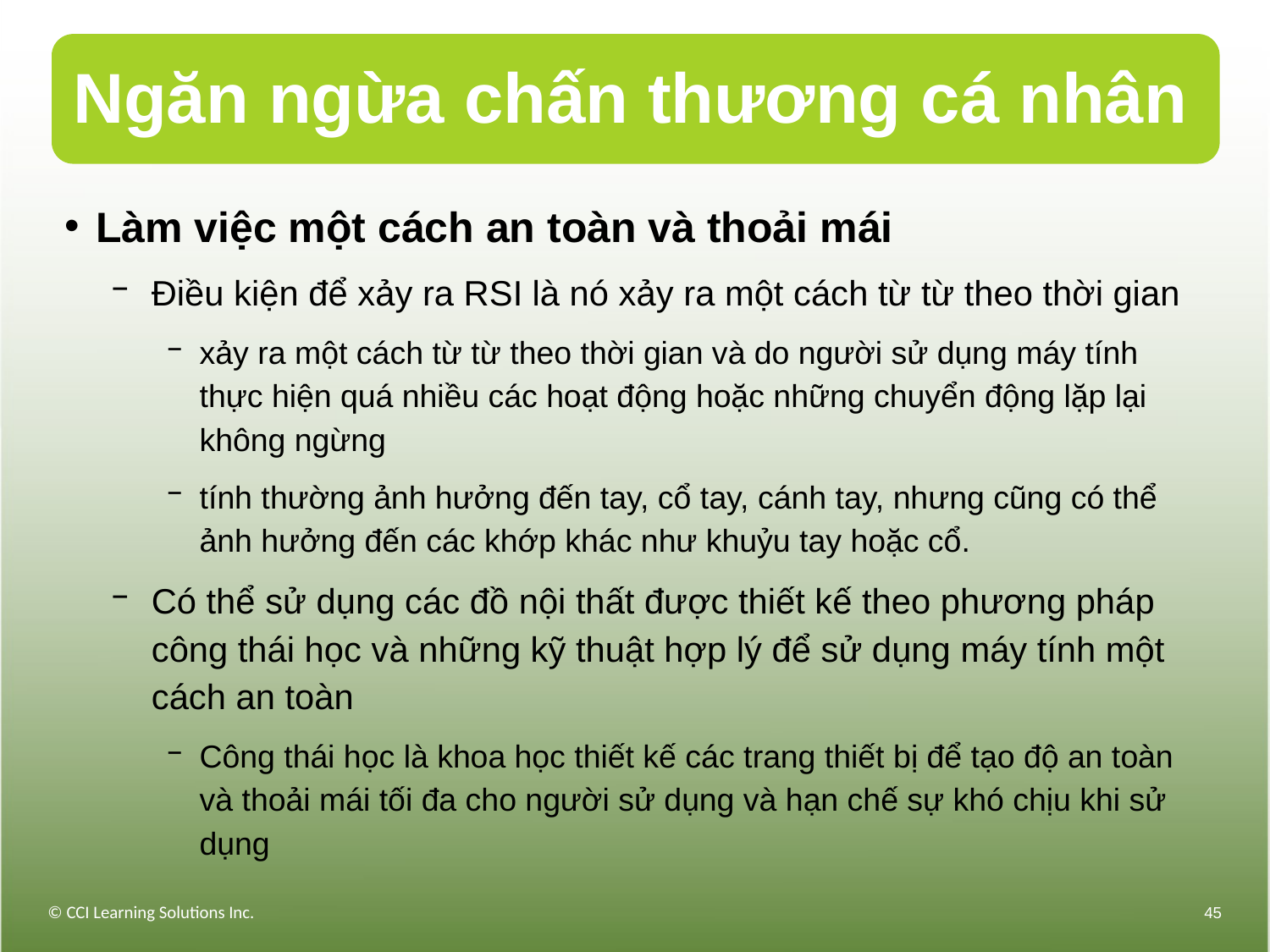

# Ngăn ngừa chấn thương cá nhân
Làm việc một cách an toàn và thoải mái
Điều kiện để xảy ra RSI là nó xảy ra một cách từ từ theo thời gian
xảy ra một cách từ từ theo thời gian và do người sử dụng máy tính thực hiện quá nhiều các hoạt động hoặc những chuyển động lặp lại không ngừng
tính thường ảnh hưởng đến tay, cổ tay, cánh tay, nhưng cũng có thể ảnh hưởng đến các khớp khác như khuỷu tay hoặc cổ.
Có thể sử dụng các đồ nội thất được thiết kế theo phương pháp công thái học và những kỹ thuật hợp lý để sử dụng máy tính một cách an toàn
Công thái học là khoa học thiết kế các trang thiết bị để tạo độ an toàn và thoải mái tối đa cho người sử dụng và hạn chế sự khó chịu khi sử dụng
© CCI Learning Solutions Inc.
45